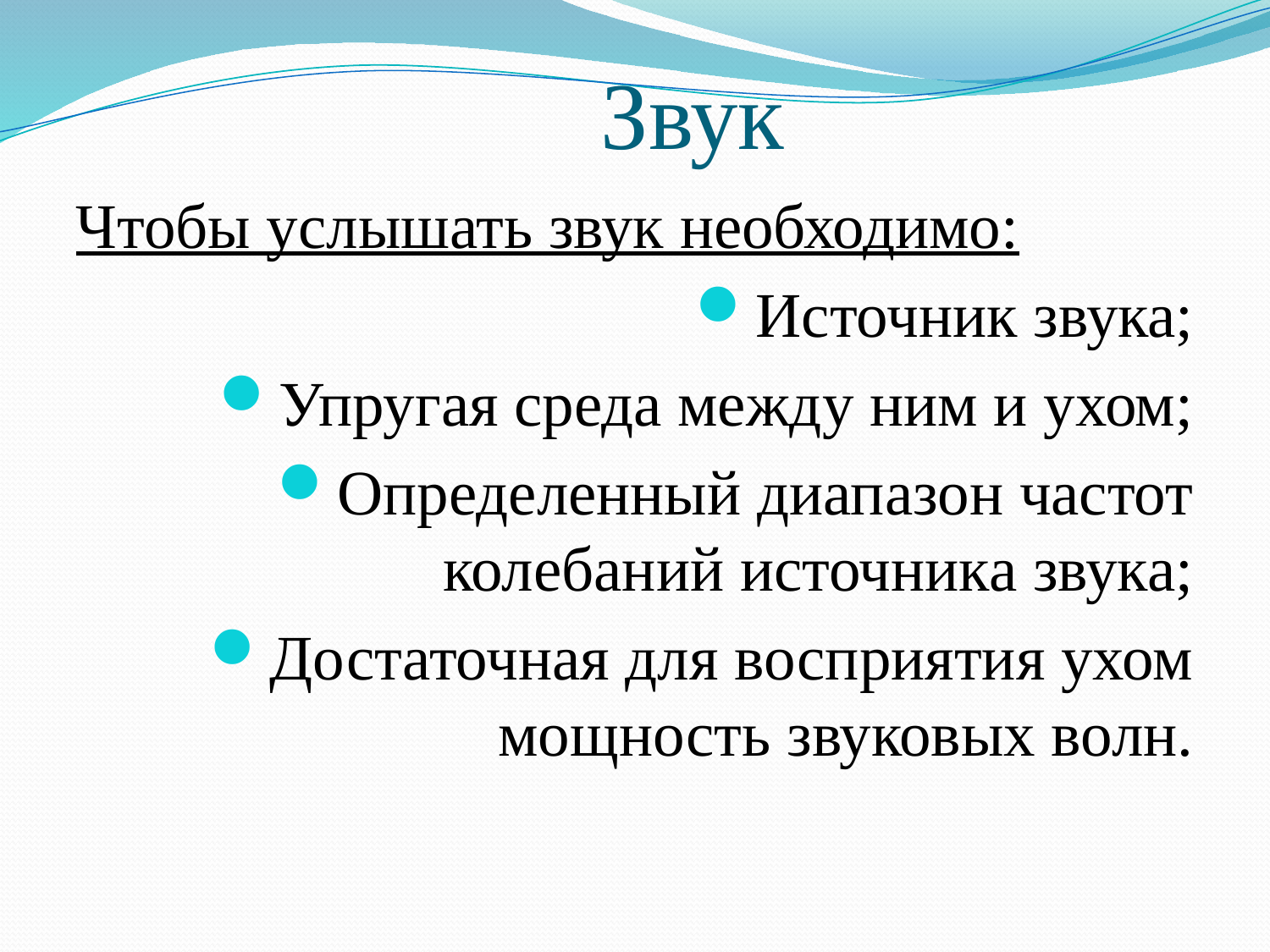

# Звук
Чтобы услышать звук необходимо:
Источник звука;
Упругая среда между ним и ухом;
Определенный диапазон частот колебаний источника звука;
Достаточная для восприятия ухом мощность звуковых волн.